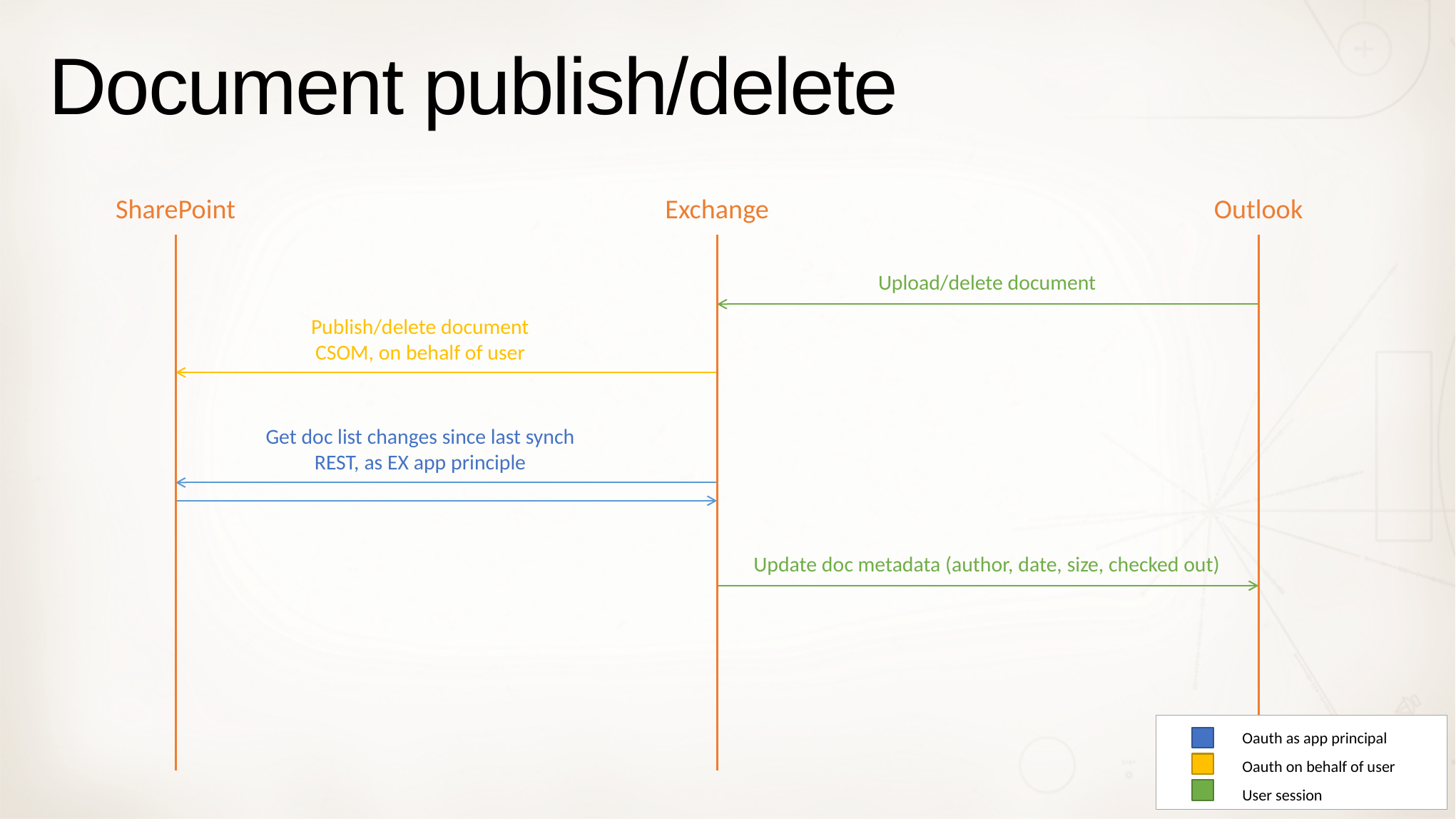

# Document publish/delete
Outlook
Exchange
SharePoint
Upload/delete document
Publish/delete document
CSOM, on behalf of user
Get doc list changes since last synch
REST, as EX app principle
Update doc metadata (author, date, size, checked out)
Oauth as app principal
Oauth on behalf of user
User session